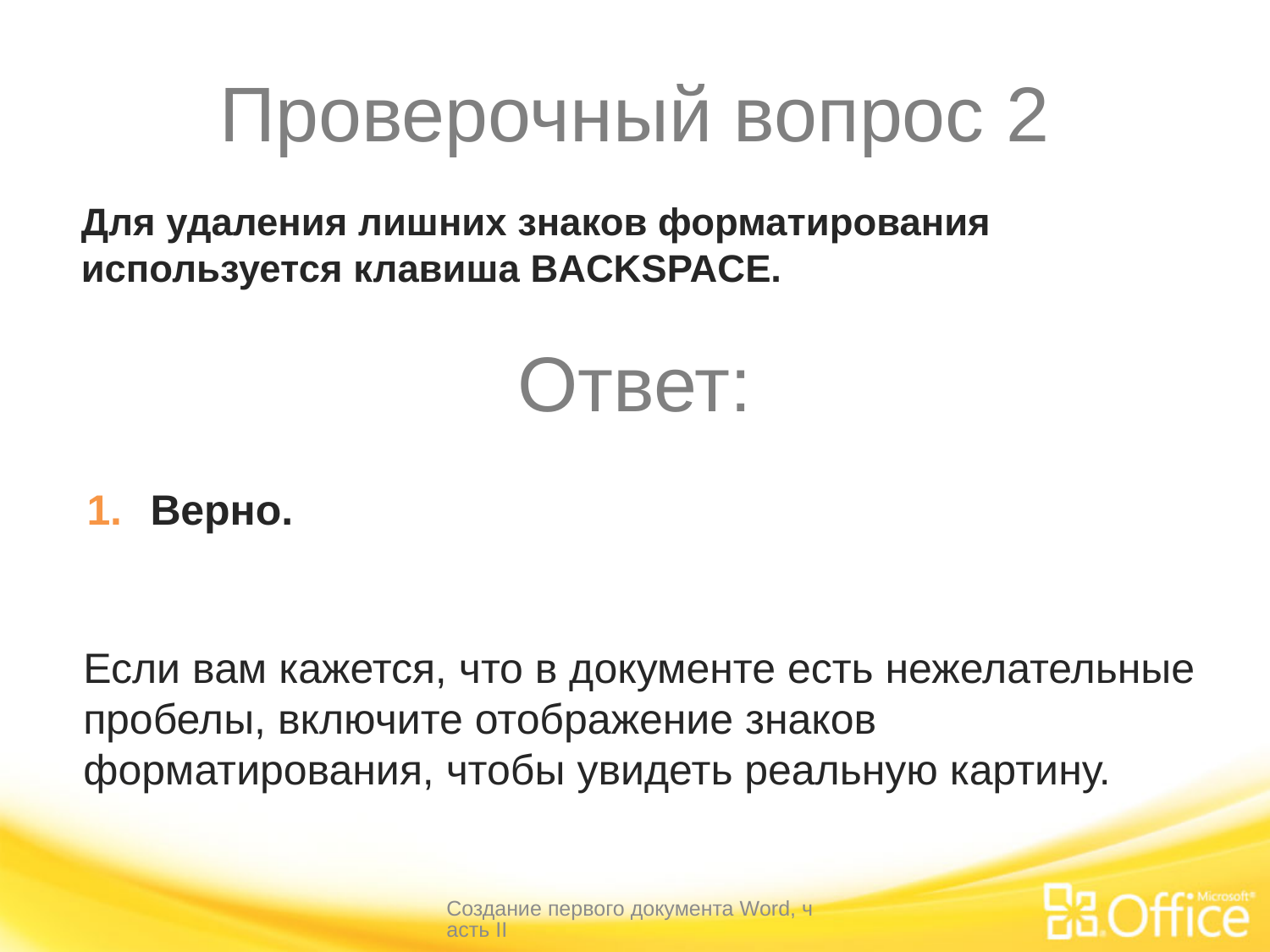

# Проверочный вопрос 2
Для удаления лишних знаков форматирования используется клавиша BACKSPACE.
Ответ:
Верно.
Если вам кажется, что в документе есть нежелательные пробелы, включите отображение знаков форматирования, чтобы увидеть реальную картину.
Создание первого документа Word, часть II